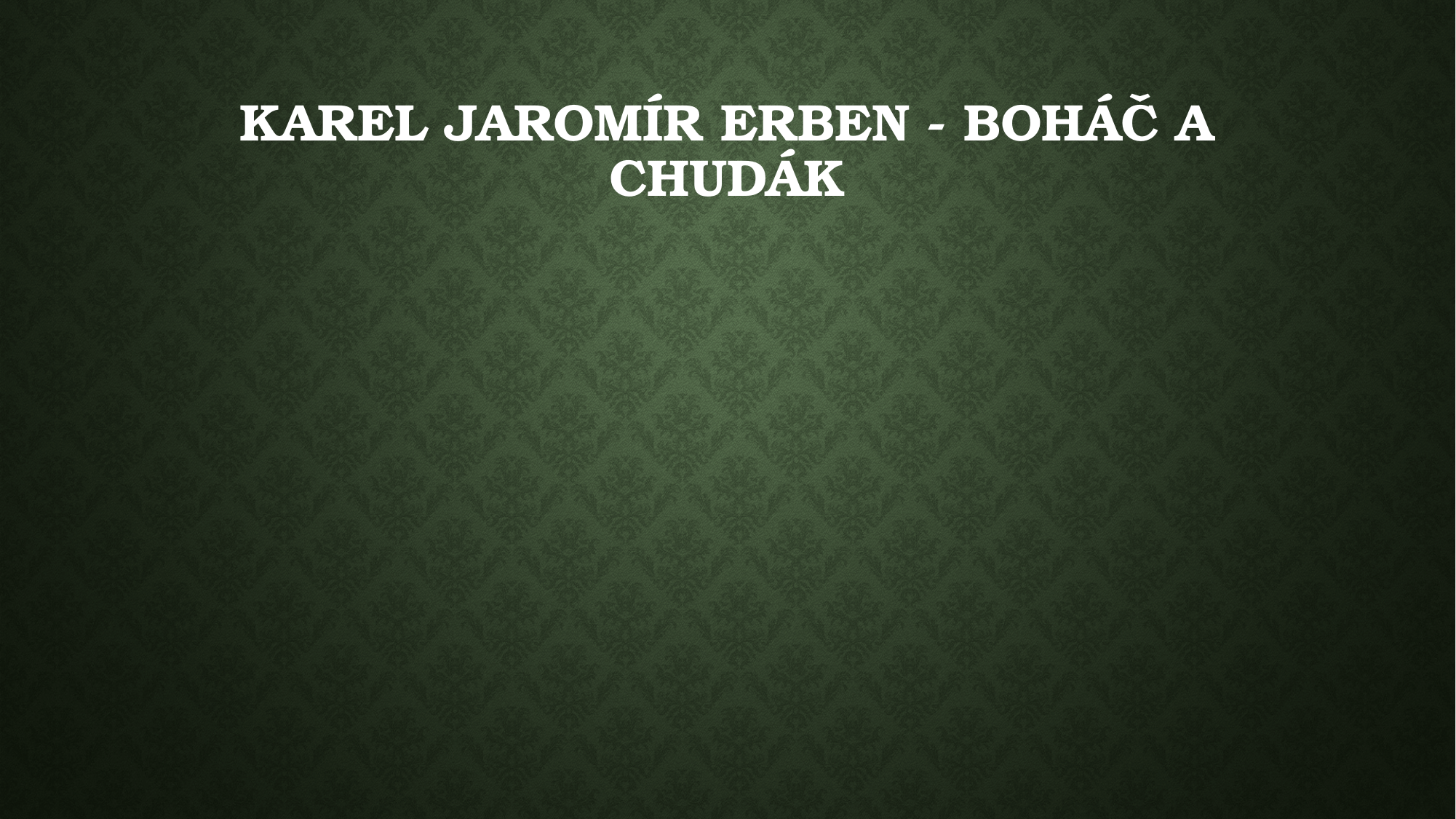

# Karel Jaromír Erben - Boháč a chudák